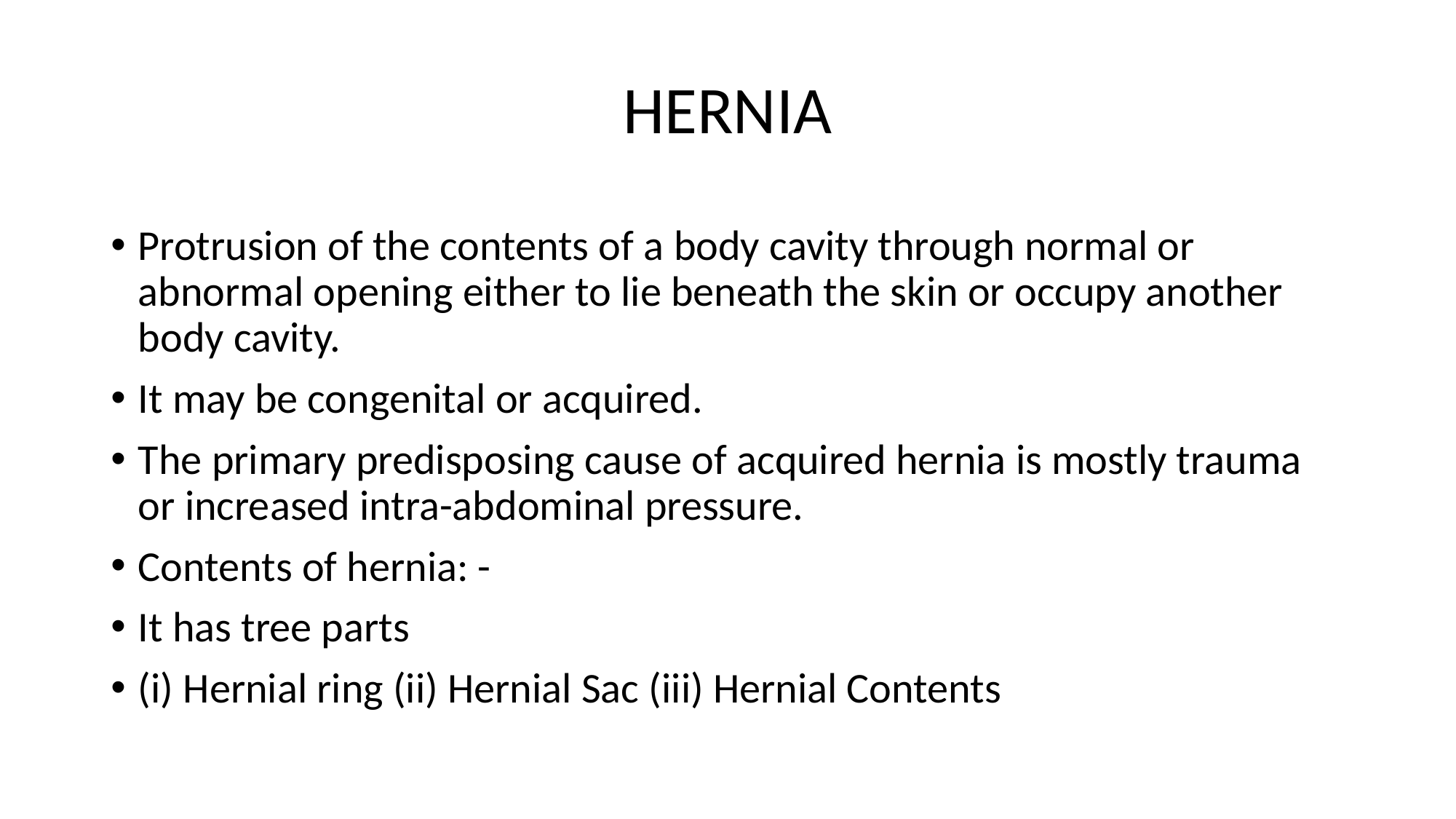

# HERNIA
Protrusion of the contents of a body cavity through normal or abnormal opening either to lie beneath the skin or occupy another body cavity.
It may be congenital or acquired.
The primary predisposing cause of acquired hernia is mostly trauma or increased intra-abdominal pressure.
Contents of hernia: -
It has tree parts
(i) Hernial ring (ii) Hernial Sac (iii) Hernial Contents